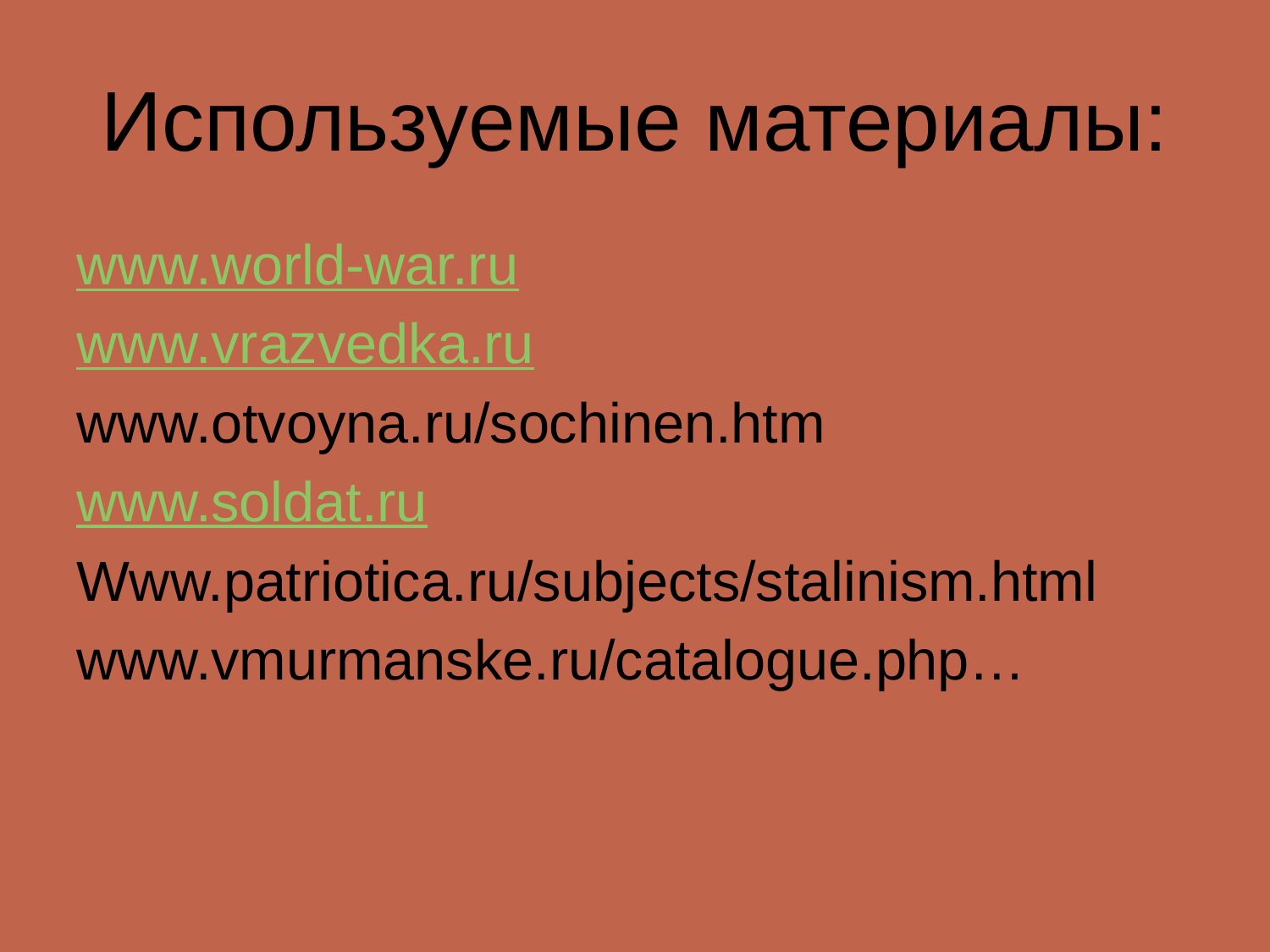

# Используемые материалы:
www.world-war.ru
www.vrazvedka.ru
www.otvoyna.ru/sochinen.htm
www.soldat.ru
Www.patriotica.ru/subjects/stalinism.html
www.vmurmanske.ru/catalogue.php…